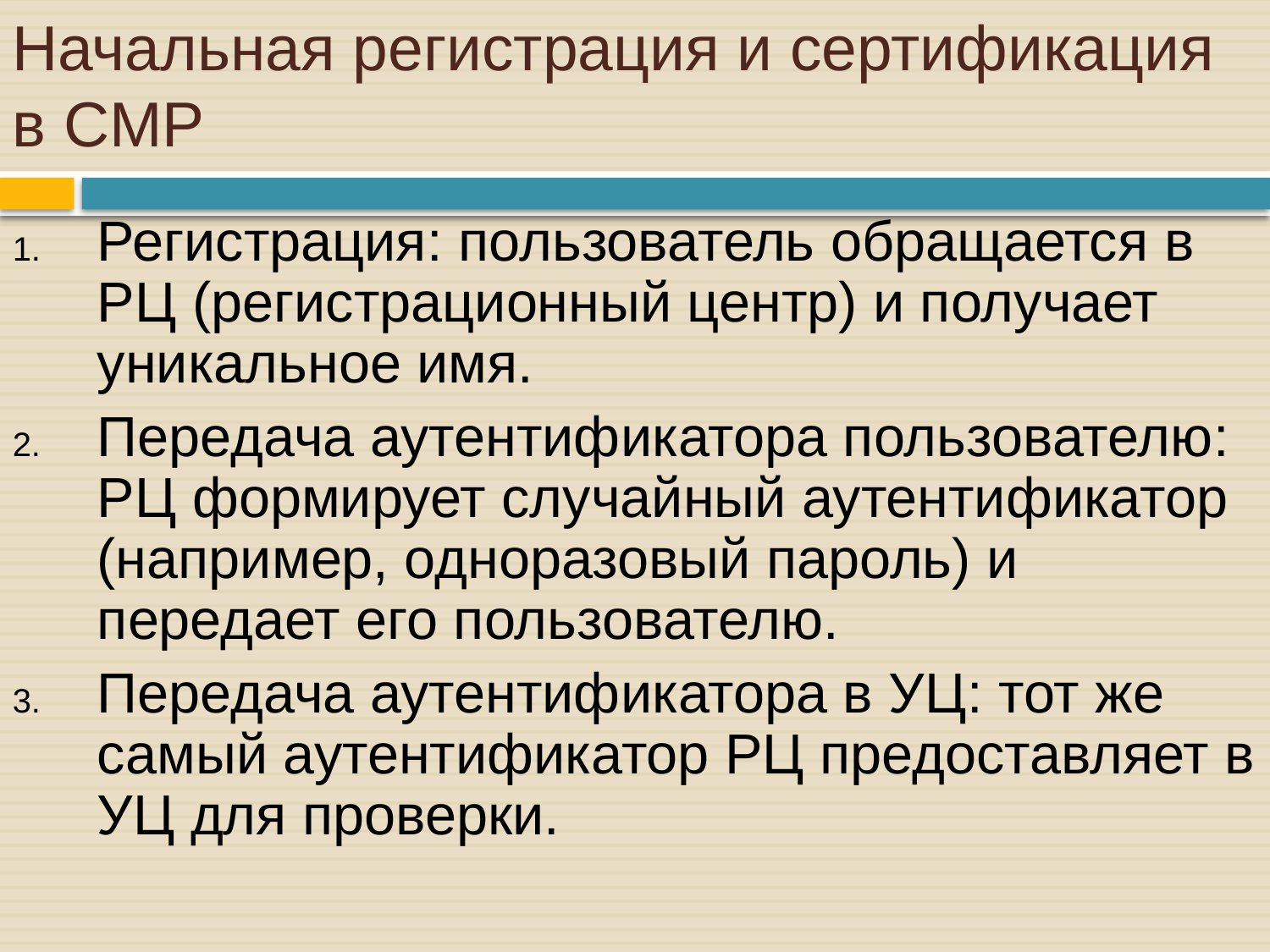

# Начальная регистрация и сертификация в CMP
Регистрация: пользователь обращается в РЦ (регистрационный центр) и получает уникальное имя.
Передача аутентификатора пользователю: РЦ формирует случайный аутентификатор (например, одноразовый пароль) и передает его пользователю.
Передача аутентификатора в УЦ: тот же самый аутентификатор РЦ предоставляет в УЦ для проверки.